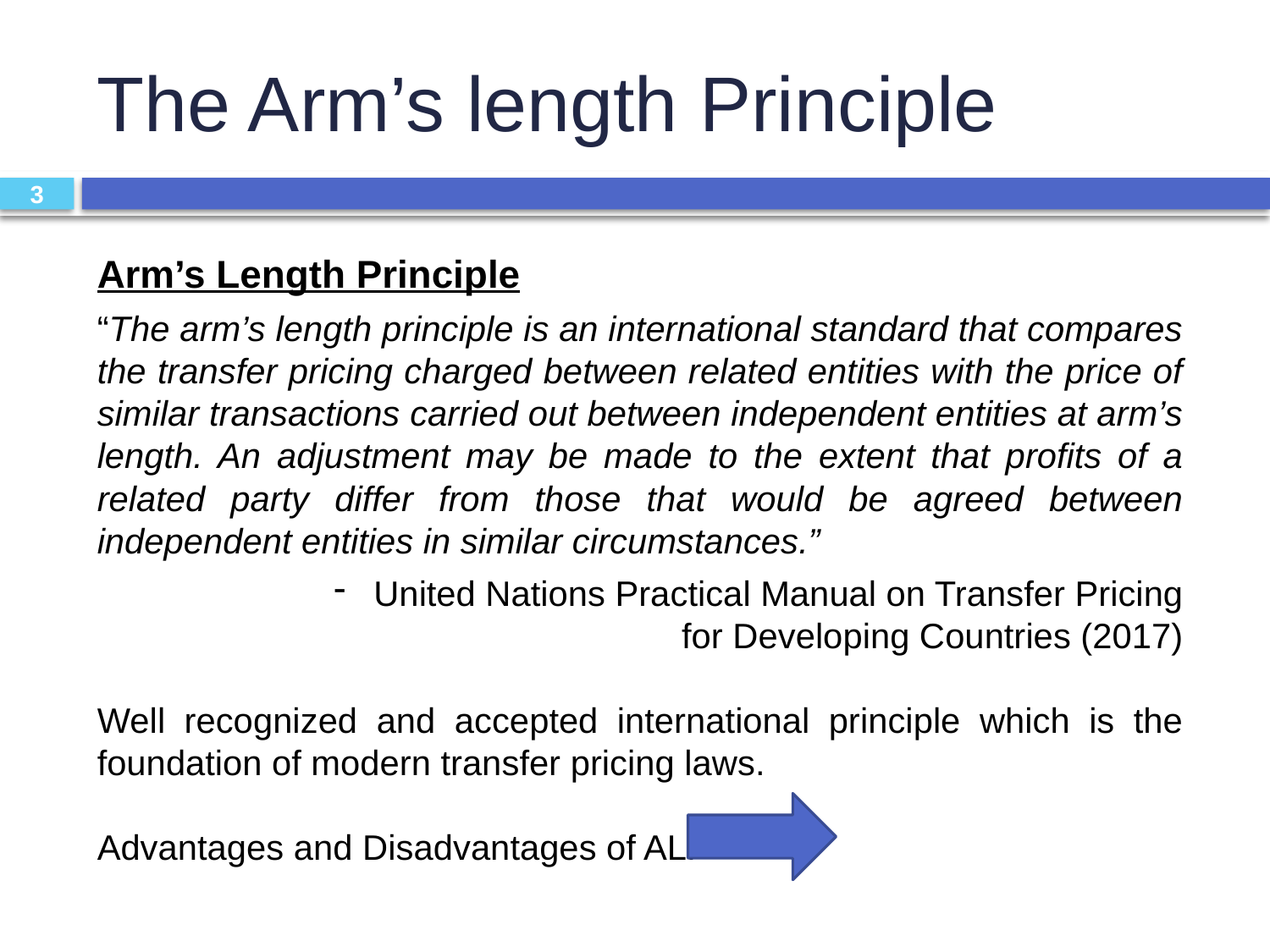

# The Arm’s length Principle
3
Arm’s Length Principle
“The arm’s length principle is an international standard that compares the transfer pricing charged between related entities with the price of similar transactions carried out between independent entities at arm’s length. An adjustment may be made to the extent that profits of a related party differ from those that would be agreed between independent entities in similar circumstances.”
 United Nations Practical Manual on Transfer Pricing for Developing Countries (2017)

Well recognized and accepted international principle which is the foundation of modern transfer pricing laws.

Advantages and Disadvantages of ALP